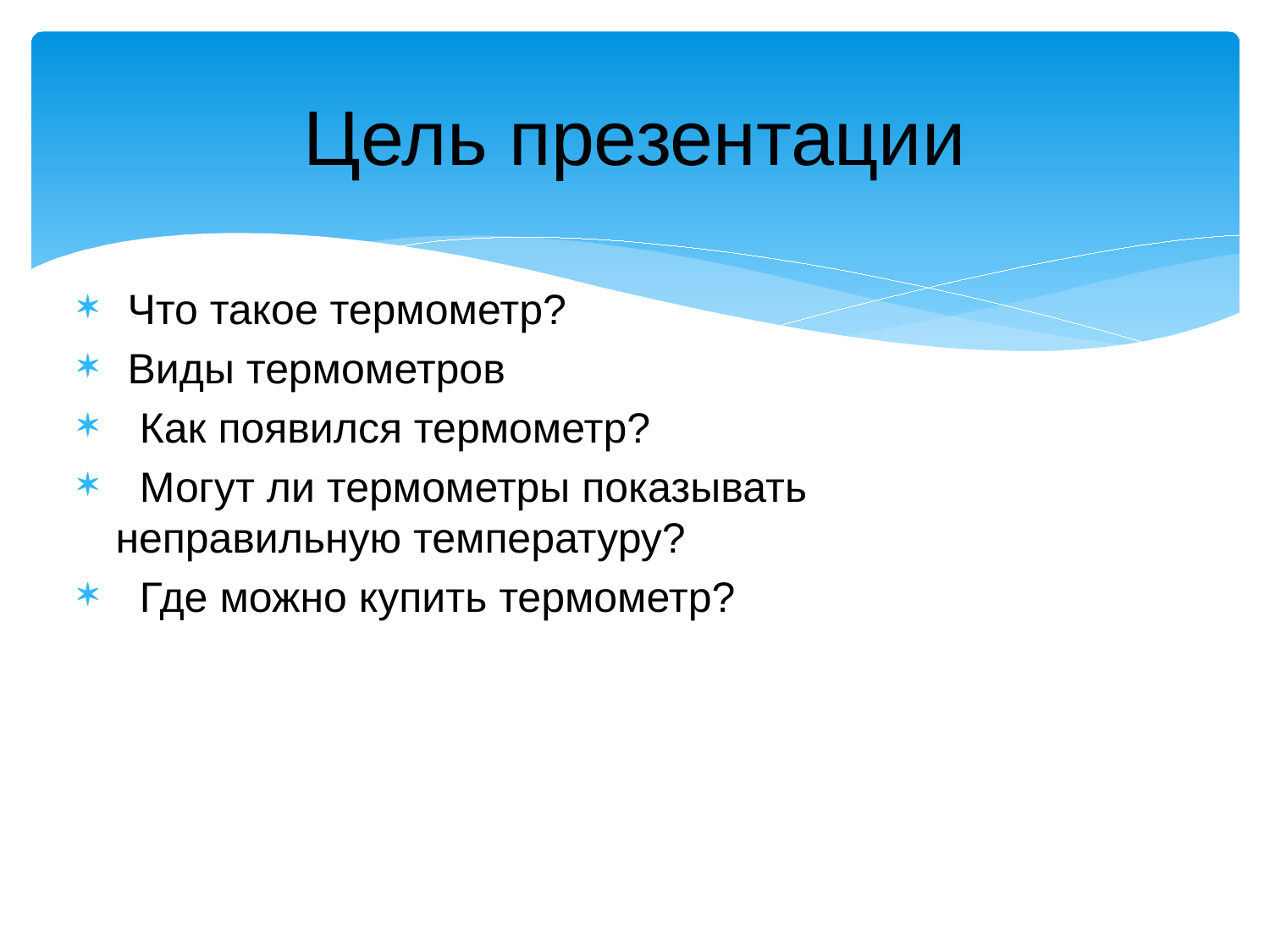

# Цель презентации
 Что такое термометр?
 Виды термометров
  Как появился термометр?
  Могут ли термометры показывать неправильную температуру?
  Где можно купить термометр?